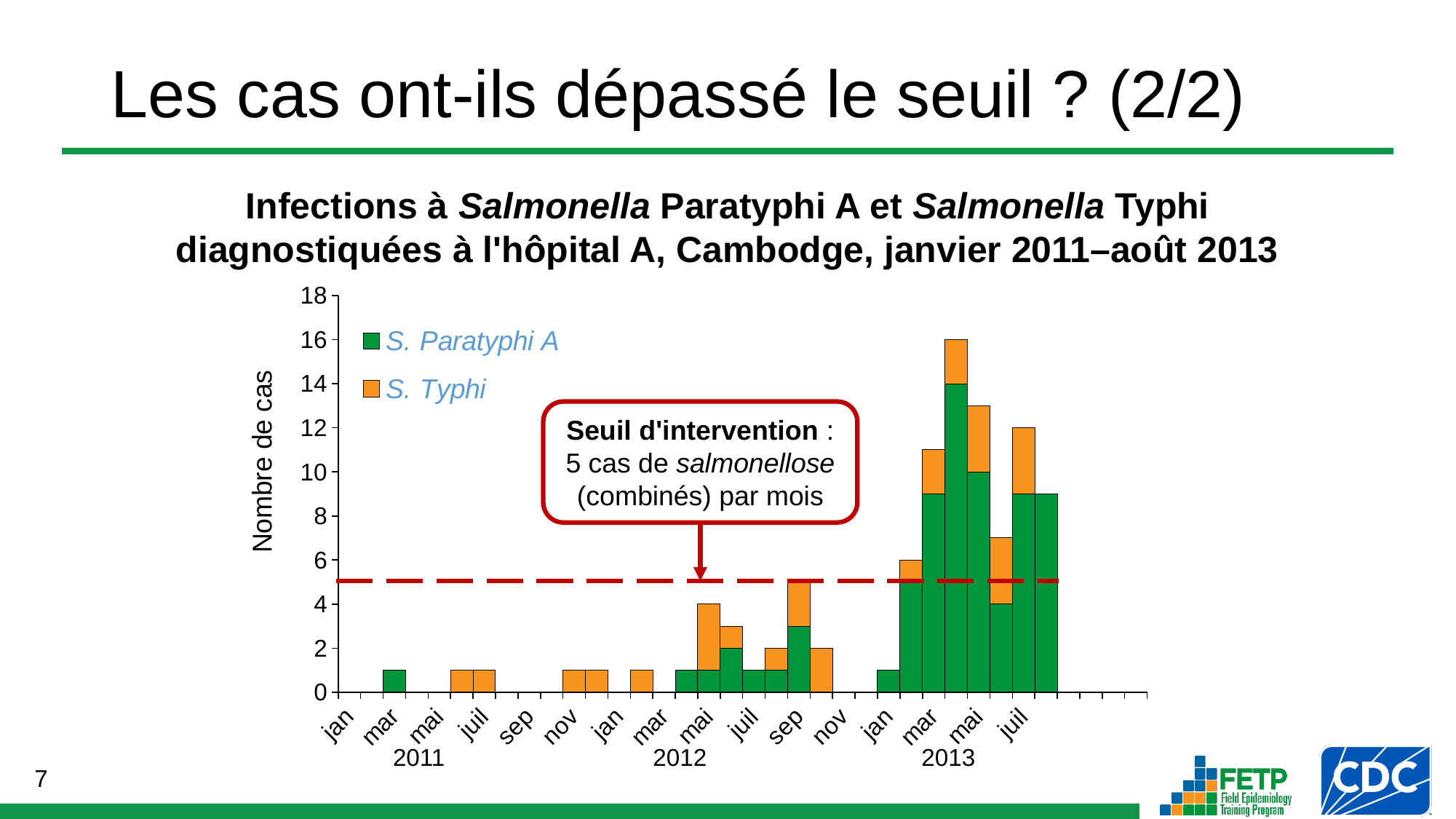

Les cas ont-ils dépassé le seuil ? (2/2)
Infections à Salmonella Paratyphi A et Salmonella Typhi diagnostiquées à l'hôpital A, Cambodge, janvier 2011–août 2013

### Chart

| Category | S. Paratyphi A | S. Typhi |
|---|---|---|
| jan | 0.0 | 0.0 |
| fév | 0.0 | 0.0 |
| mar | 1.0 | 0.0 |
| avr | 0.0 | 0.0 |
| mai | 0.0 | 0.0 |
| juin | 0.0 | 1.0 |
| juil | 0.0 | 1.0 |
| aou | 0.0 | 0.0 |
| sep | 0.0 | 0.0 |
| oct | 0.0 | 0.0 |
| nov | 0.0 | 1.0 |
| déc | 0.0 | 1.0 |
| jan | 0.0 | 0.0 |
| fév | 0.0 | 1.0 |
| mar | 0.0 | 0.0 |
| avr | 1.0 | 0.0 |
| mai | 1.0 | 3.0 |
| juin | 2.0 | 1.0 |
| juil | 1.0 | 0.0 |
| aou | 1.0 | 1.0 |
| sep | 3.0 | 2.0 |
| oct | 0.0 | 2.0 |
| nov | 0.0 | 0.0 |
| déc | 0.0 | 0.0 |
| jan | 1.0 | 0.0 |
| fév | 5.0 | 1.0 |
| mar | 9.0 | 2.0 |
| avr | 14.0 | 2.0 |
| mai | 10.0 | 3.0 |
| juin | 4.0 | 3.0 |
| juil | 9.0 | 3.0 |
| aou | 9.0 | 0.0 |
Seuil d'intervention : 5 cas de salmonellose (combinés) par mois
       2011                               2012                                2013